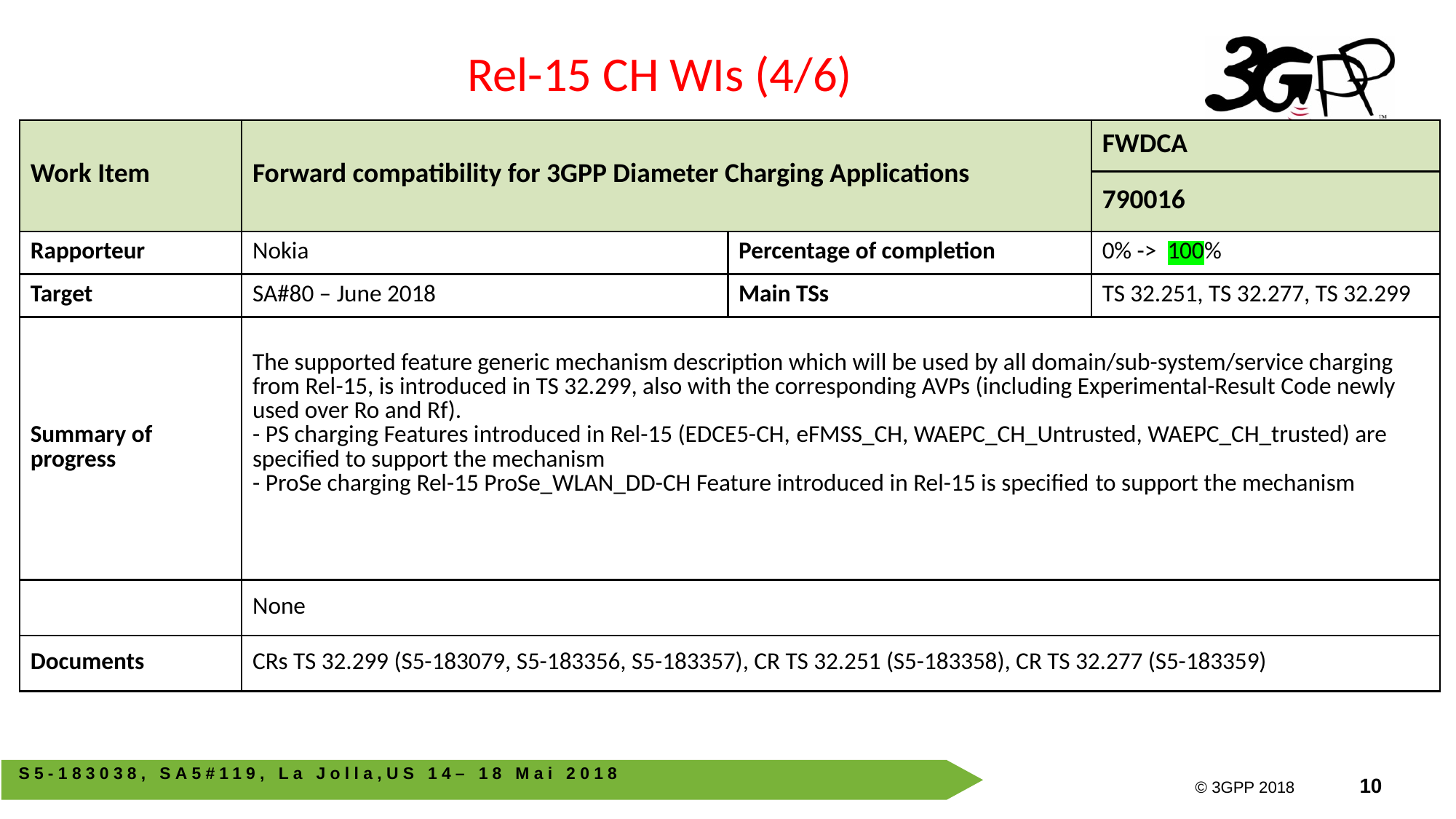

Rel-15 CH WIs (4/6)
| Work Item | Forward compatibility for 3GPP Diameter Charging Applications |  | FWDCA |
| --- | --- | --- | --- |
|  |  |  | 790016 |
| Rapporteur | Nokia | Percentage of completion | 0% -> 100% |
| Target | SA#80 – June 2018 | Main TSs | TS 32.251, TS 32.277, TS 32.299 |
| Summary of progress | The supported feature generic mechanism description which will be used by all domain/sub-system/service charging from Rel-15, is introduced in TS 32.299, also with the corresponding AVPs (including Experimental-Result Code newly used over Ro and Rf). - PS charging Features introduced in Rel-15 (EDCE5-CH, eFMSS\_CH, WAEPC\_CH\_Untrusted, WAEPC\_CH\_trusted) are specified to support the mechanism - ProSe charging Rel-15 ProSe\_WLAN\_DD-CH Feature introduced in Rel-15 is specified to support the mechanism |  |  |
|  | None |  |  |
| Documents | CRs TS 32.299 (S5-183079, S5-183356, S5-183357), CR TS 32.251 (S5-183358), CR TS 32.277 (S5-183359) |  |  |